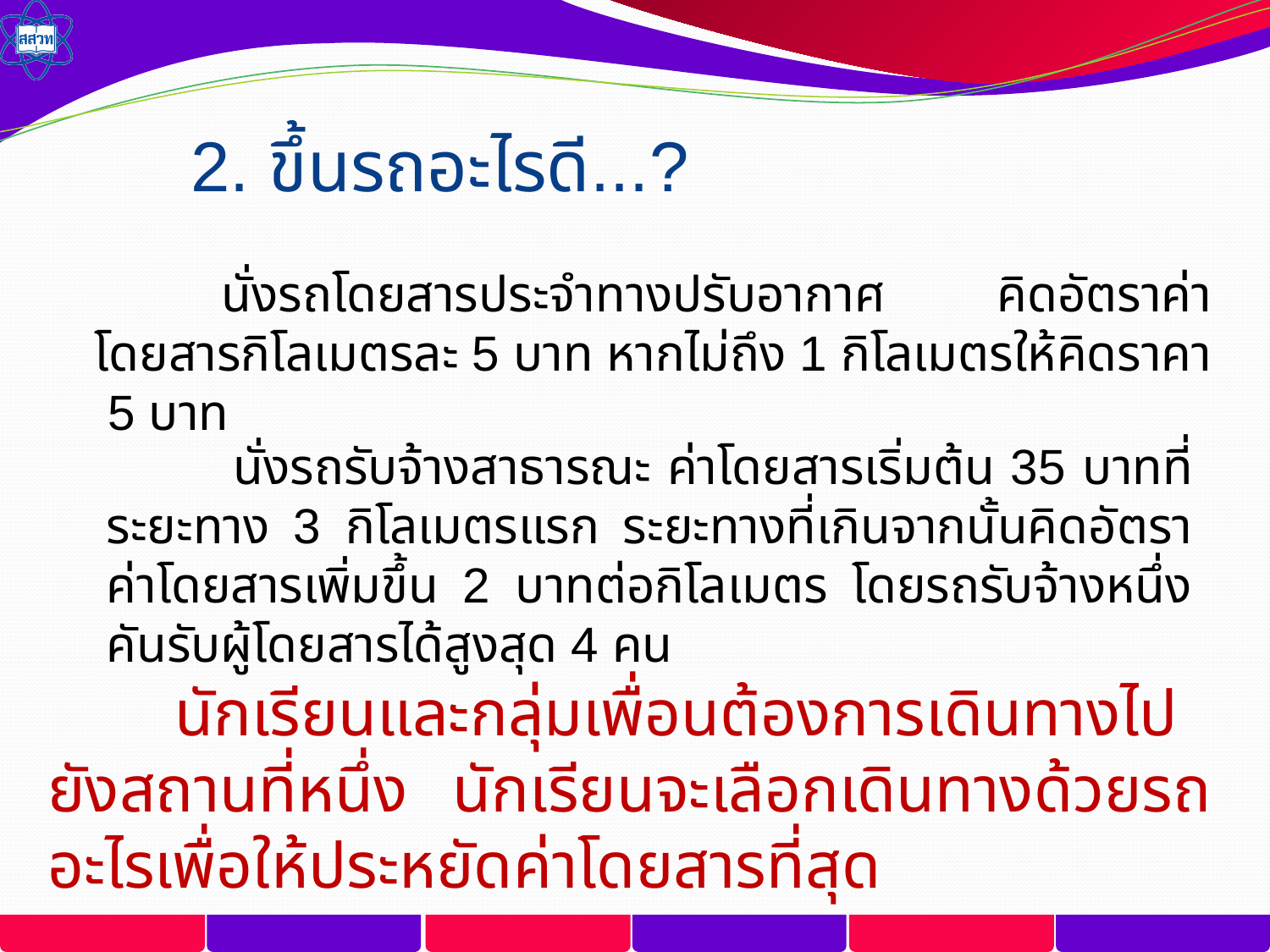

# 2. ขึ้นรถอะไรดี...?
	นั่งรถโดยสารประจำทางปรับอากาศ คิดอัตราค่าโดยสารกิโลเมตรละ 5 บาท หากไม่ถึง 1 กิโลเมตรให้คิดราคา  5 บาท
	นั่งรถรับจ้างสาธารณะ ค่าโดยสารเริ่มต้น 35 บาทที่ระยะทาง 3 กิโลเมตรแรก ระยะทางที่เกินจากนั้นคิดอัตราค่าโดยสารเพิ่มขึ้น 2 บาทต่อกิโลเมตร โดยรถรับจ้างหนึ่งคันรับผู้โดยสารได้สูงสุด 4 คน
	นักเรียนและกลุ่มเพื่อนต้องการเดินทางไปยังสถานที่หนึ่ง นักเรียนจะเลือกเดินทางด้วยรถอะไรเพื่อให้ประหยัดค่าโดยสารที่สุด